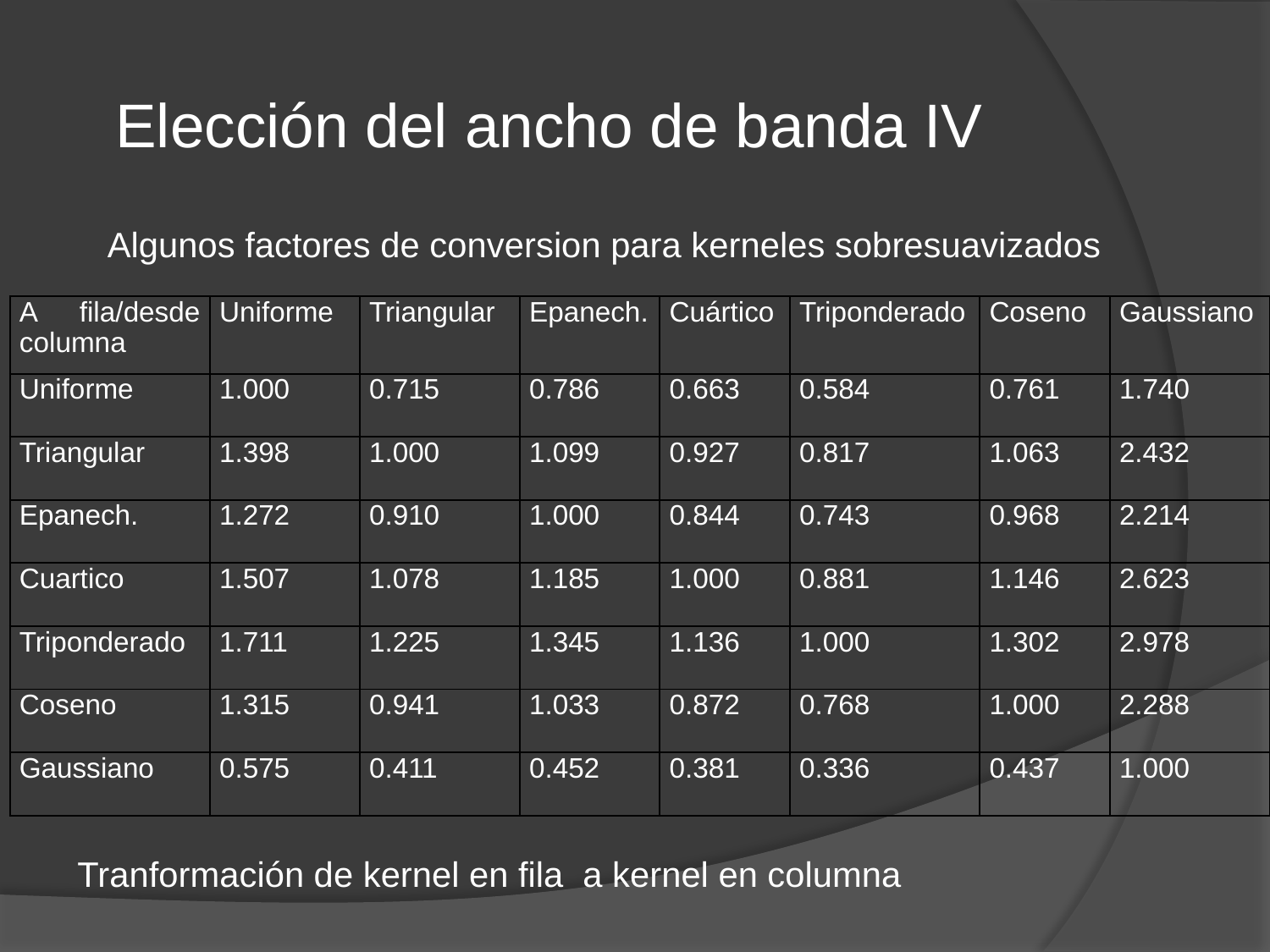

# Elección del ancho de banda IV
Algunos factores de conversion para kerneles sobresuavizados
| A fila/desde columna | Uniforme | Triangular | Epanech. | Cuártico | Triponderado | Coseno | Gaussiano |
| --- | --- | --- | --- | --- | --- | --- | --- |
| Uniforme | 1.000 | 0.715 | 0.786 | 0.663 | 0.584 | 0.761 | 1.740 |
| Triangular | 1.398 | 1.000 | 1.099 | 0.927 | 0.817 | 1.063 | 2.432 |
| Epanech. | 1.272 | 0.910 | 1.000 | 0.844 | 0.743 | 0.968 | 2.214 |
| Cuartico | 1.507 | 1.078 | 1.185 | 1.000 | 0.881 | 1.146 | 2.623 |
| Triponderado | 1.711 | 1.225 | 1.345 | 1.136 | 1.000 | 1.302 | 2.978 |
| Coseno | 1.315 | 0.941 | 1.033 | 0.872 | 0.768 | 1.000 | 2.288 |
| Gaussiano | 0.575 | 0.411 | 0.452 | 0.381 | 0.336 | 0.437 | 1.000 |
Tranformación de kernel en fila  a kernel en columna